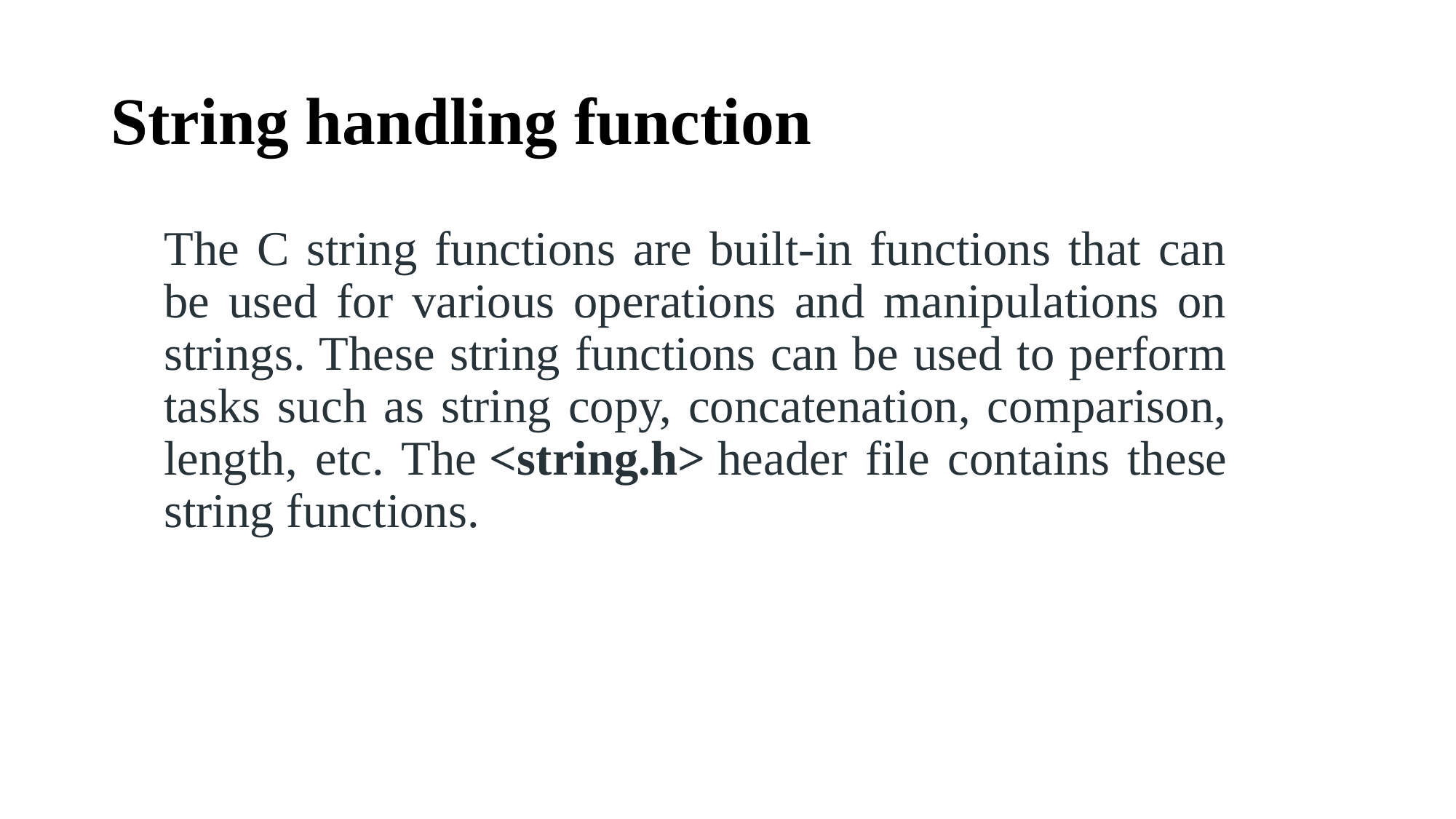

# String handling function
The C string functions are built-in functions that can be used for various operations and manipulations on strings. These string functions can be used to perform tasks such as string copy, concatenation, comparison, length, etc. The <string.h> header file contains these string functions.